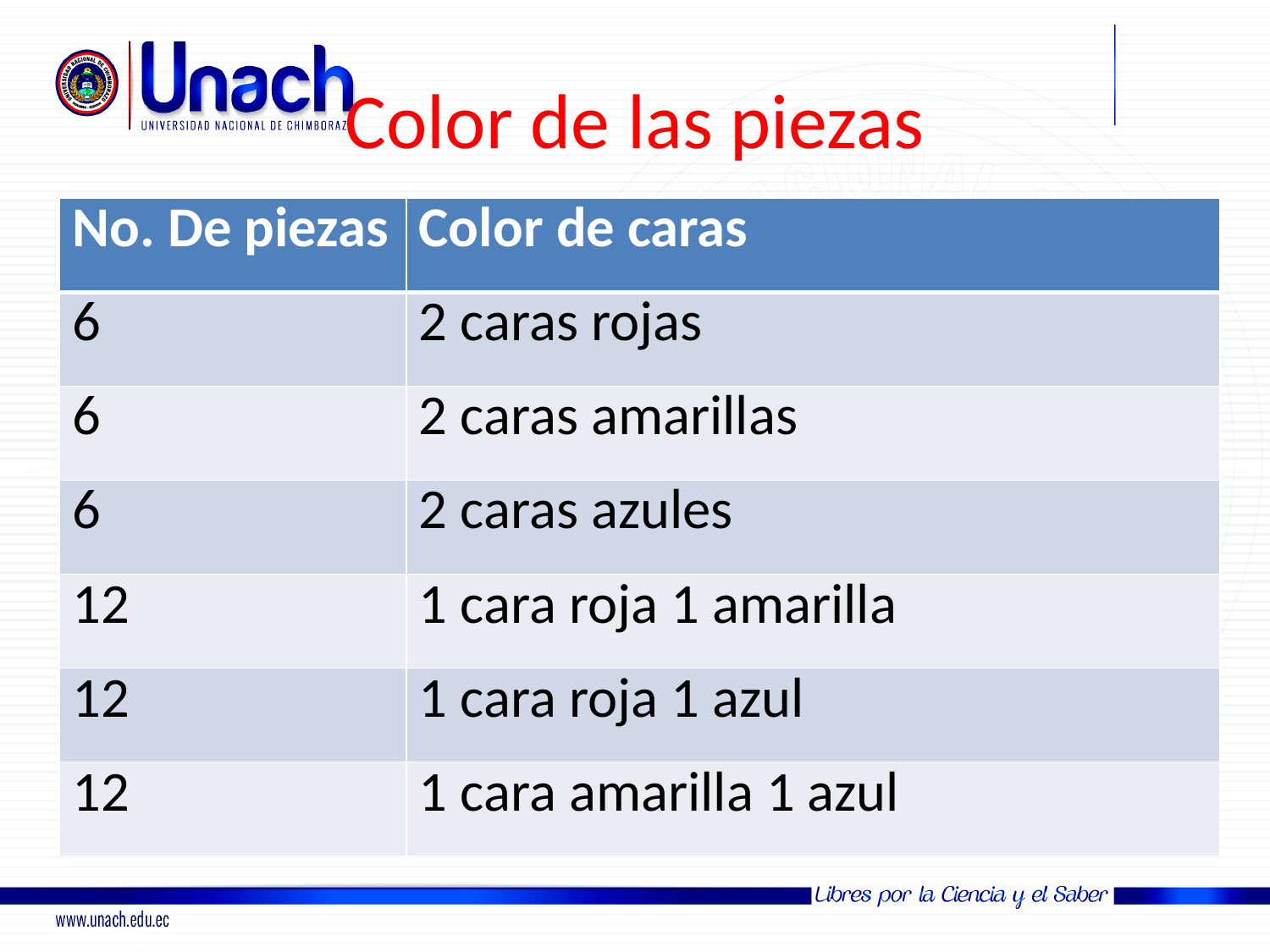

# Color de las piezas
| No. De piezas | Color de caras |
| --- | --- |
| 6 | 2 caras rojas |
| 6 | 2 caras amarillas |
| 6 | 2 caras azules |
| 12 | 1 cara roja 1 amarilla |
| 12 | 1 cara roja 1 azul |
| 12 | 1 cara amarilla 1 azul |